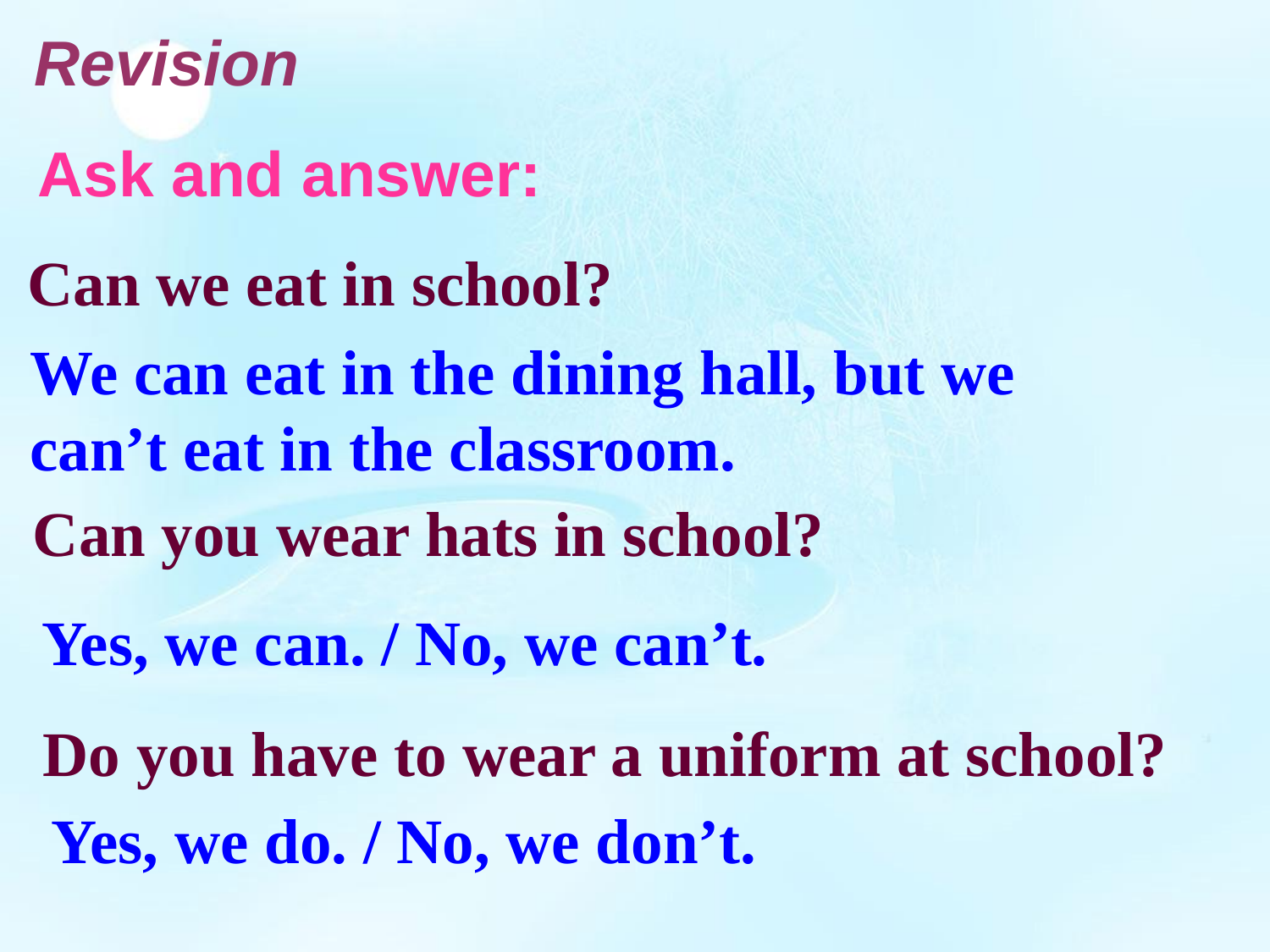

Revision
Ask and answer:
Can we eat in school?
We can eat in the dining hall, but we
can’t eat in the classroom.
Can you wear hats in school?
Yes, we can. / No, we can’t.
Do you have to wear a uniform at school?
Yes, we do. / No, we don’t.